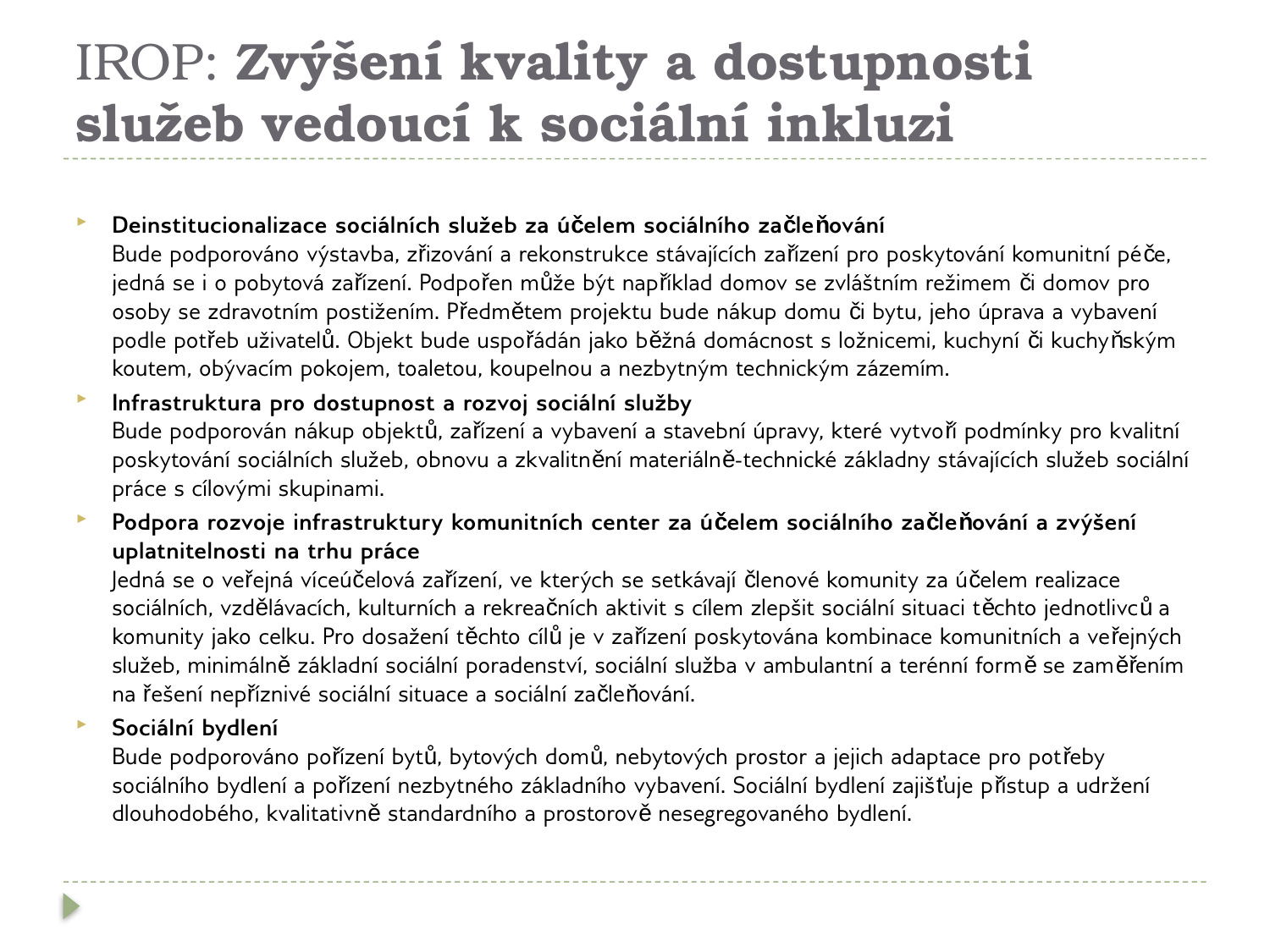

# IROP: Zvýšení kvality a dostupnosti služeb vedoucí k sociální inkluzi

Deinstitucionalizace sociálních služeb za účelem sociálního začleňování
Bude podporováno výstavba, zřizování a rekonstrukce stávajících zařízení pro poskytování komunitní péče, jedná se i o pobytová zařízení. Podpořen může být například domov se zvláštním režimem či domov pro osoby se zdravotním postižením. Předmětem projektu bude nákup domu či bytu, jeho úprava a vybavení podle potřeb uživatelů. Objekt bude uspořádán jako běžná domácnost s ložnicemi, kuchyní či kuchyňským koutem, obývacím pokojem, toaletou, koupelnou a nezbytným technickým zázemím.
Infrastruktura pro dostupnost a rozvoj sociální služby
Bude podporován nákup objektů, zařízení a vybavení a stavební úpravy, které vytvoří podmínky pro kvalitní poskytování sociálních služeb, obnovu a zkvalitnění materiálně-technické základny stávajících služeb sociální práce s cílovými skupinami.
Podpora rozvoje infrastruktury komunitních center za účelem sociálního začleňování a zvýšení uplatnitelnosti na trhu práce
Jedná se o veřejná víceúčelová zařízení, ve kterých se setkávají členové komunity za účelem realizace sociálních, vzdělávacích, kulturních a rekreačních aktivit s cílem zlepšit sociální situaci těchto jednotlivců a komunity jako celku. Pro dosažení těchto cílů je v zařízení poskytována kombinace komunitních a veřejných služeb, minimálně základní sociální poradenství, sociální služba v ambulantní a terénní formě se zaměřením na řešení nepříznivé sociální situace a sociální začleňování.
Sociální bydlení
Bude podporováno pořízení bytů, bytových domů, nebytových prostor a jejich adaptace pro potřeby sociálního bydlení a pořízení nezbytného základního vybavení. Sociální bydlení zajišťuje přístup a udržení dlouhodobého, kvalitativně standardního a prostorově nesegregovaného bydlení.